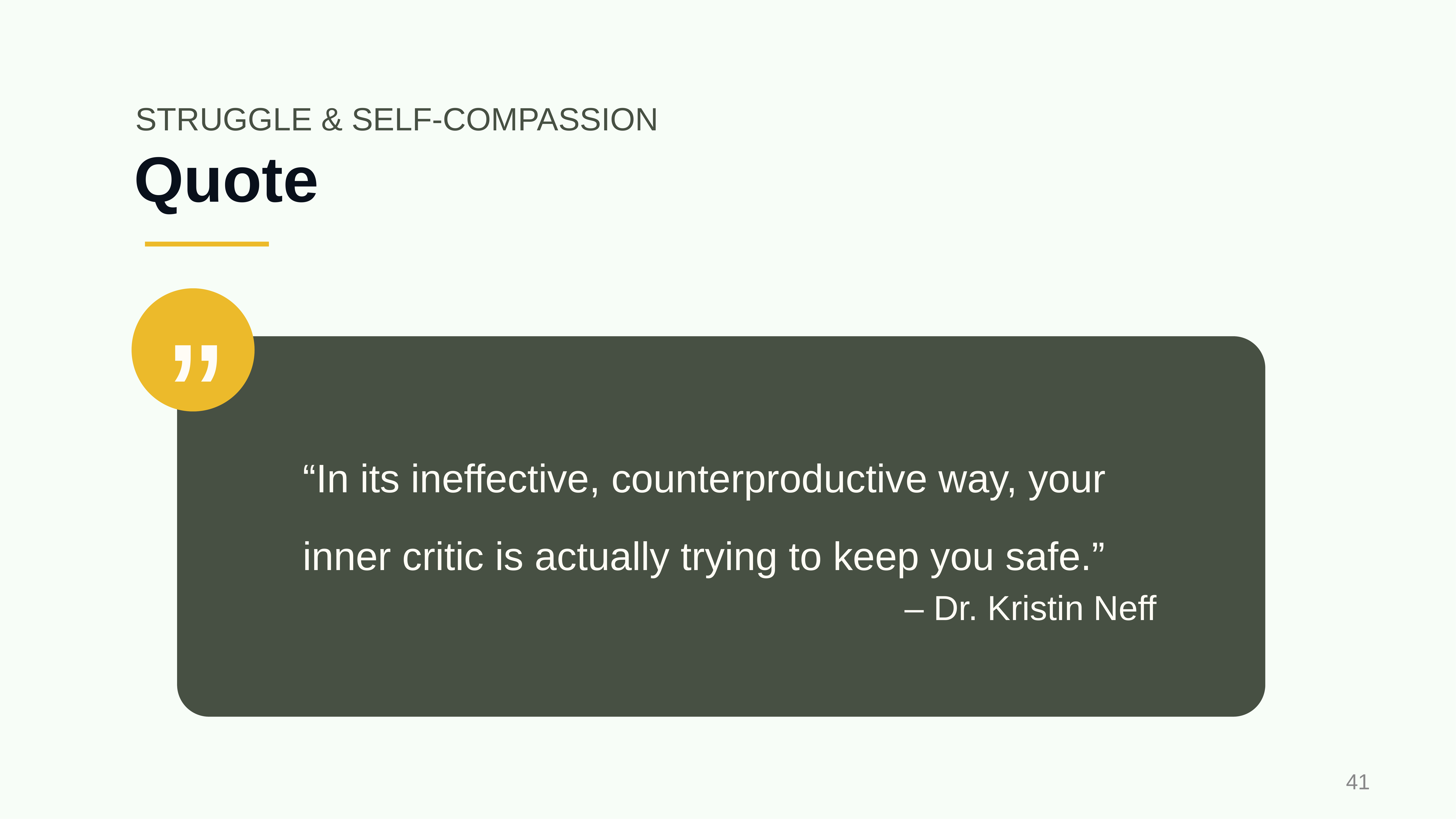

STRUGGLE & SELF-COMPASSION
# Quote

”

“In its ineffective, counterproductive way, your inner critic is actually trying to keep you safe.”
– Dr. Kristin Neff
41